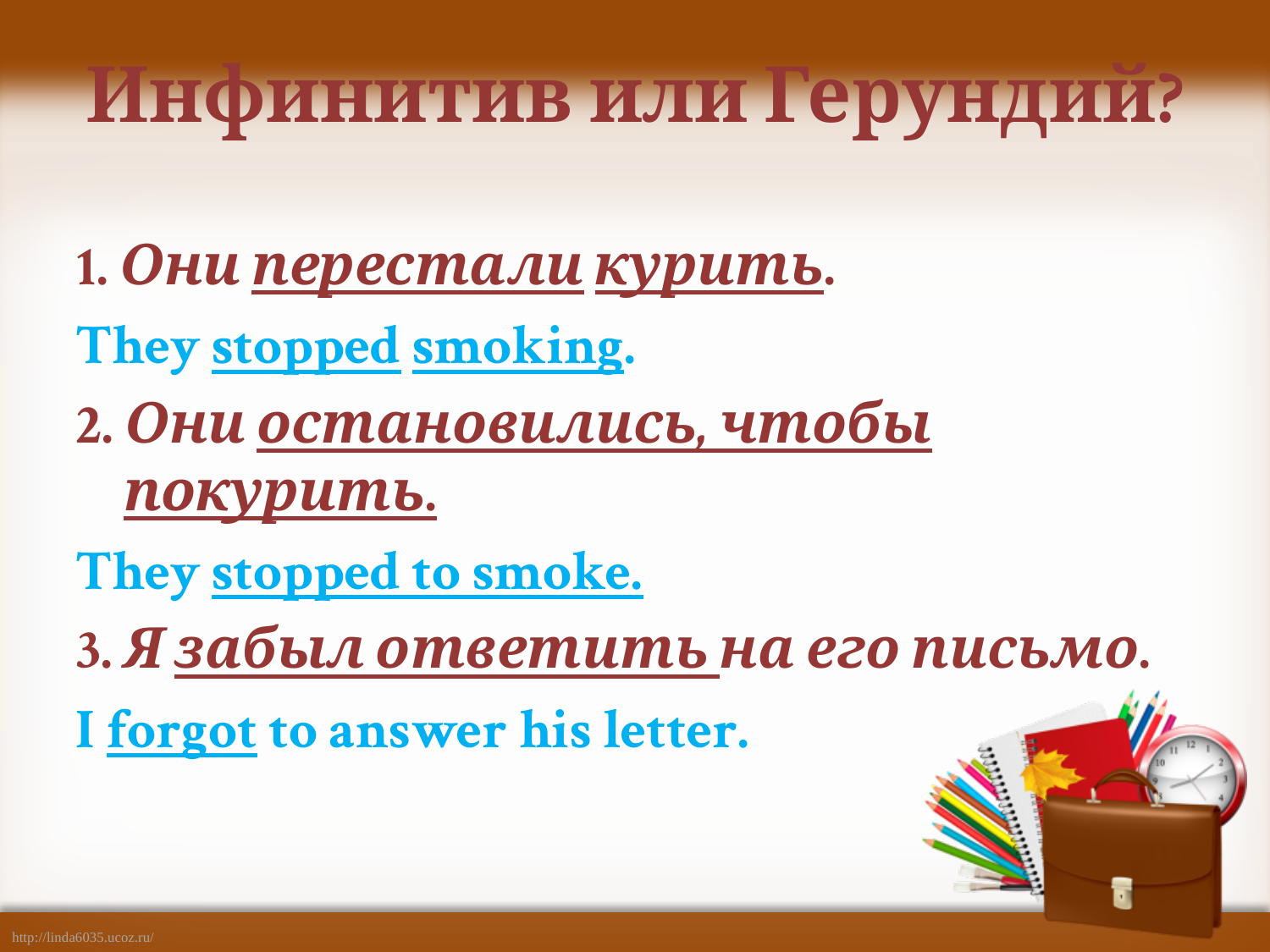

# Инфинитив или Герундий?
1. Они перестали курить.
They stopped smoking.
2. Они остановились, чтобы покурить.
They stopped to smoke.
3. Я забыл ответить на его письмо.
I forgot to answer his letter.